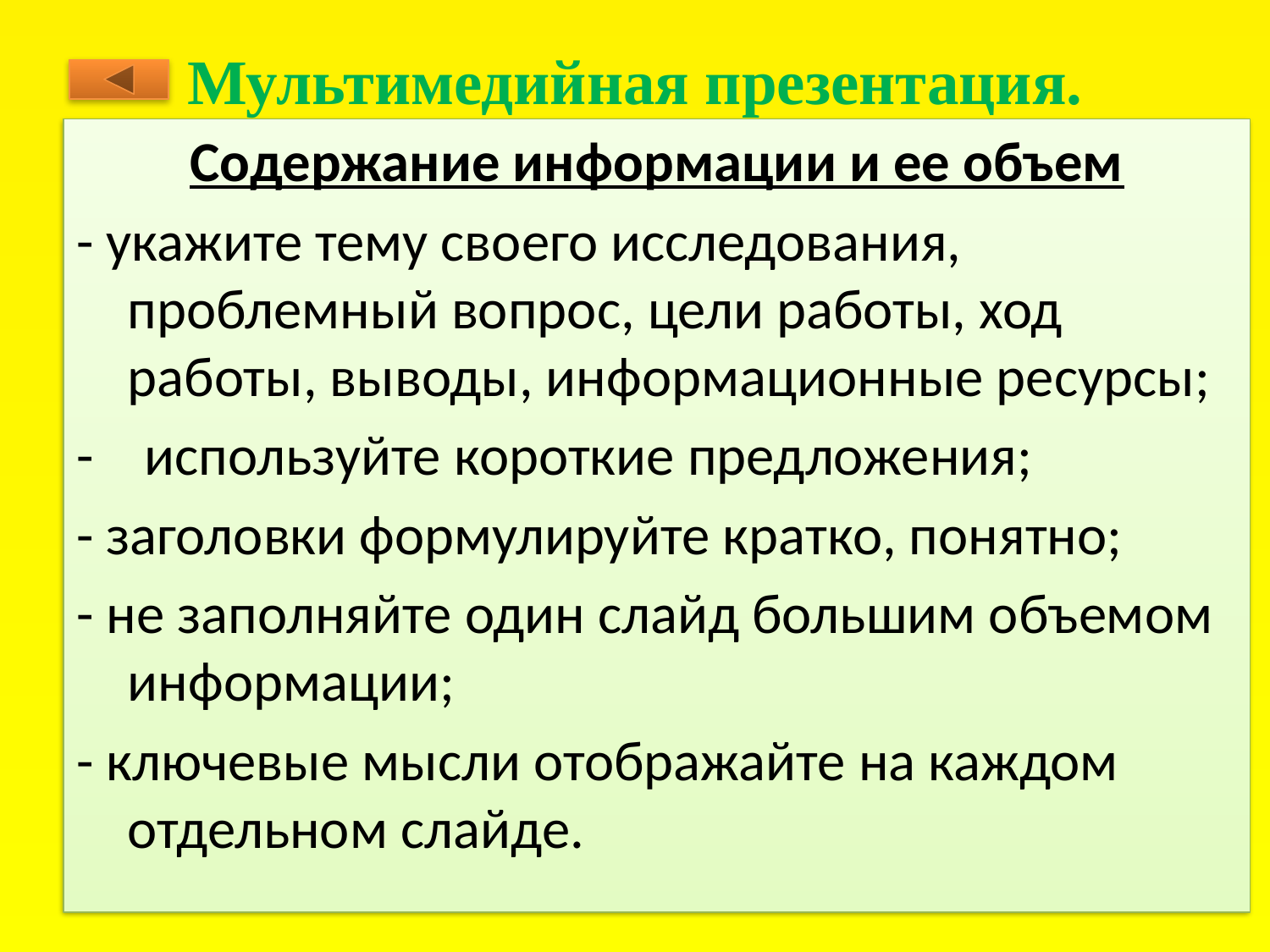

# Мультимедийная презентация.

Содержание информации и ее объем
- укажите тему своего исследования, проблемный вопрос, цели работы, ход работы, выводы, информационные ресурсы;
-    используйте короткие предложения;
- заголовки формулируйте кратко, понятно;
- не заполняйте один слайд большим объемом информации;
- ключевые мысли отображайте на каждом отдельном слайде.